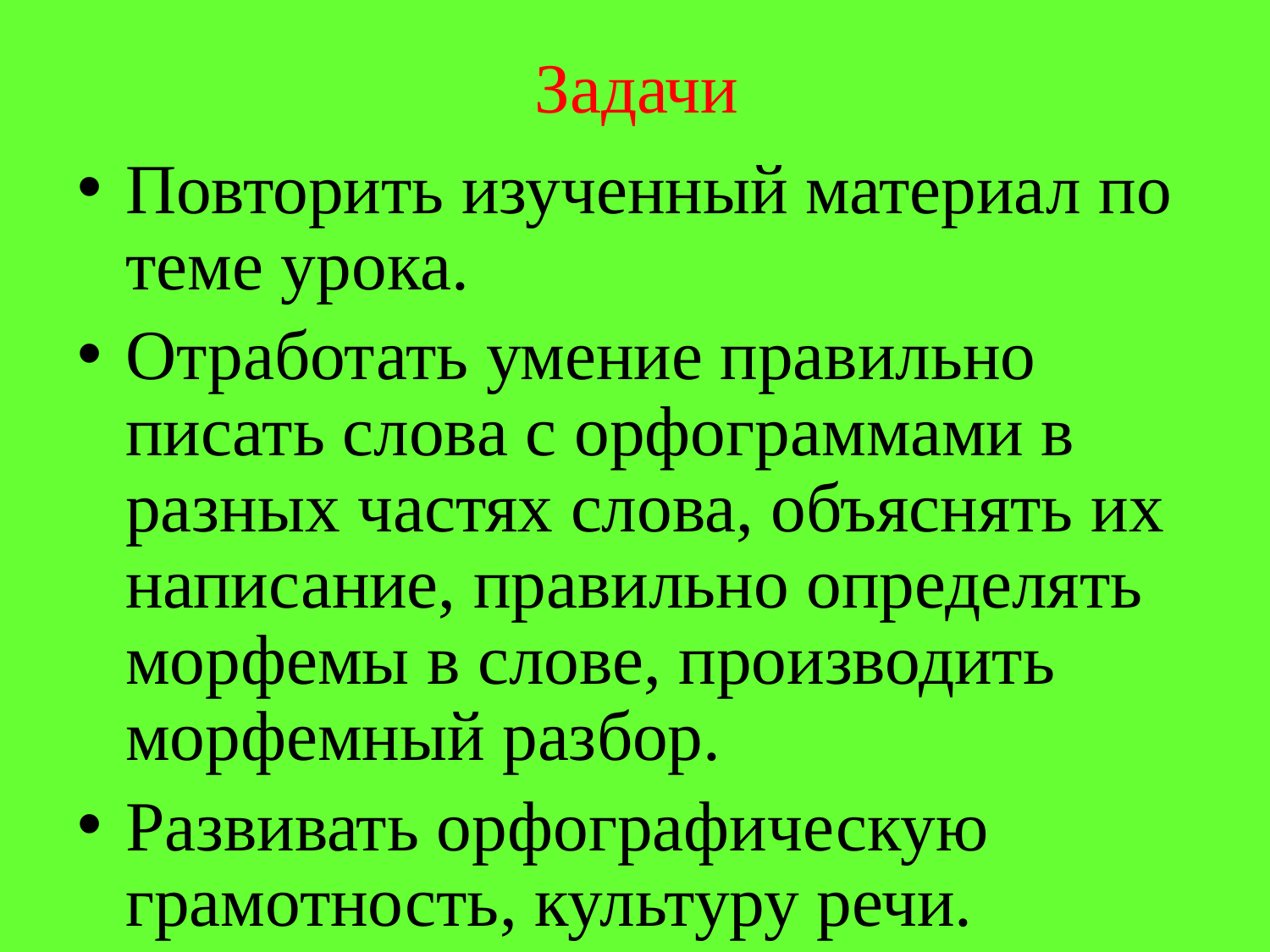

Задачи
Повторить изученный материал по теме урока.
Отработать умение правильно писать слова с орфограммами в разных частях слова, объяснять их написание, правильно определять морфемы в слове, производить морфемный разбор.
Развивать орфографическую грамотность, культуру речи.